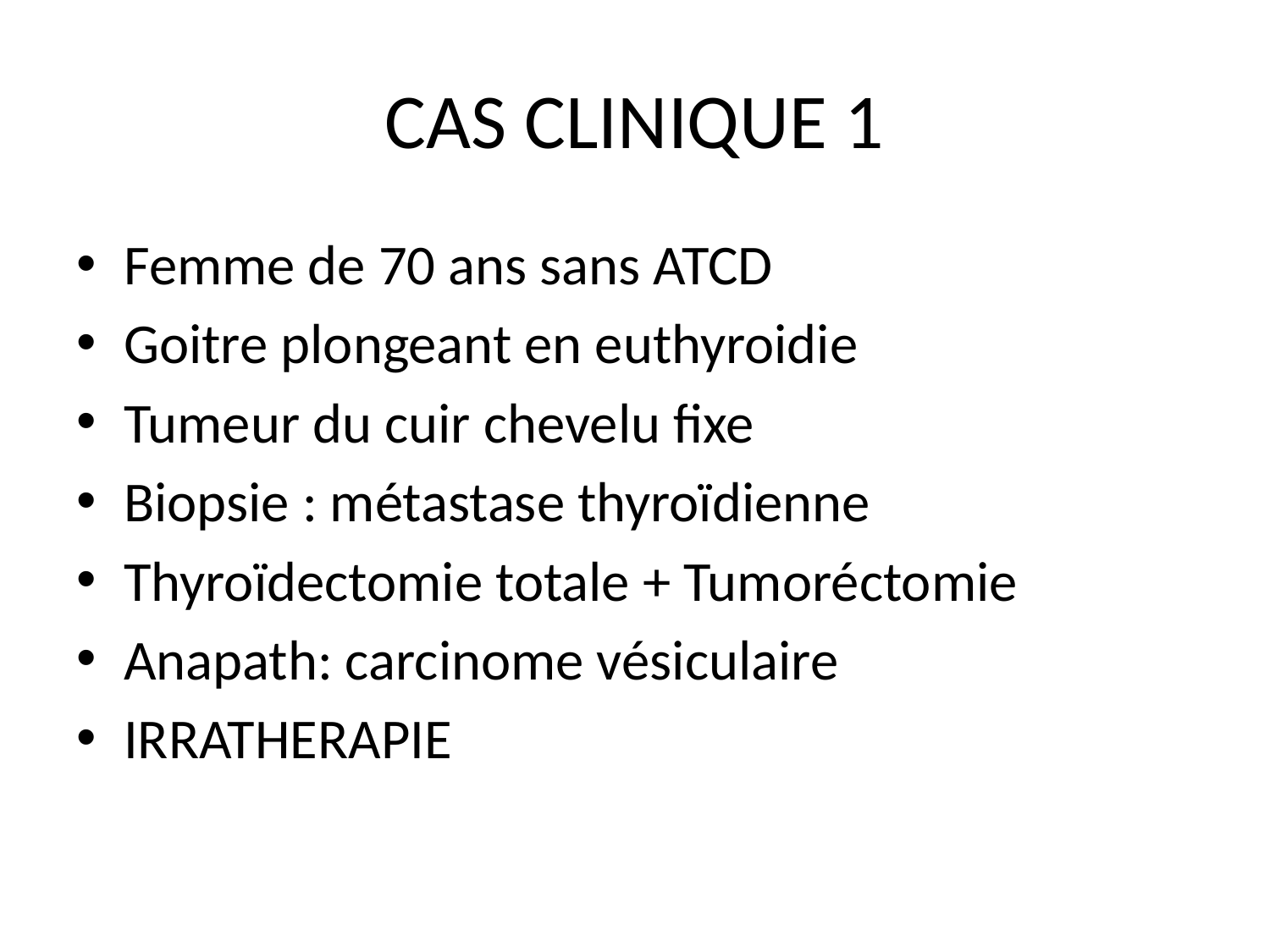

# CAS CLINIQUE 1
Femme de 70 ans sans ATCD
Goitre plongeant en euthyroidie
Tumeur du cuir chevelu fixe
Biopsie : métastase thyroïdienne
Thyroïdectomie totale + Tumoréctomie
Anapath: carcinome vésiculaire
IRRATHERAPIE